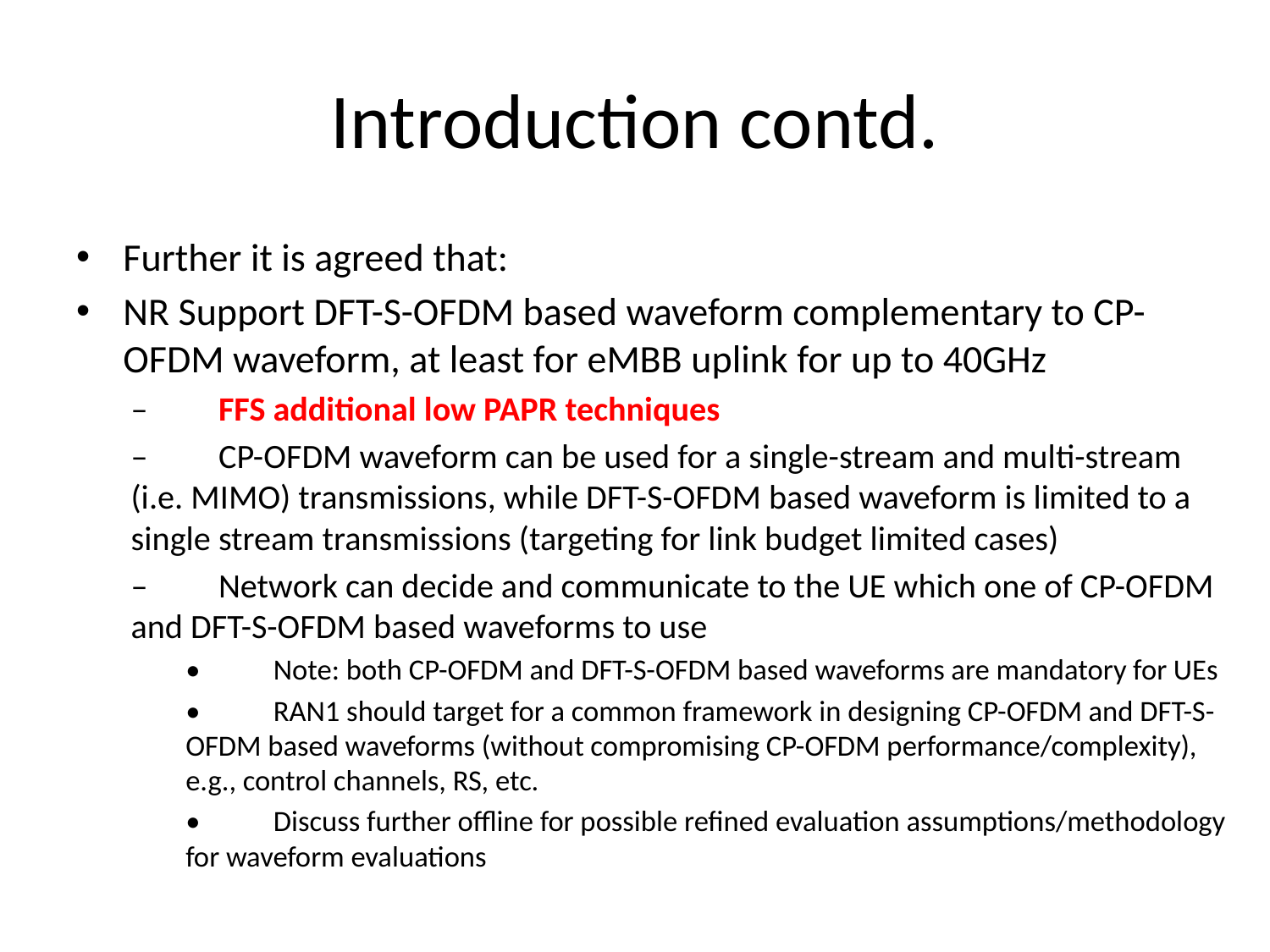

# Introduction contd.
Further it is agreed that:
NR Support DFT-S-OFDM based waveform complementary to CP-OFDM waveform, at least for eMBB uplink for up to 40GHz
–	FFS additional low PAPR techniques
–	CP-OFDM waveform can be used for a single-stream and multi-stream (i.e. MIMO) transmissions, while DFT-S-OFDM based waveform is limited to a single stream transmissions (targeting for link budget limited cases)
–	Network can decide and communicate to the UE which one of CP-OFDM and DFT-S-OFDM based waveforms to use
•	Note: both CP-OFDM and DFT-S-OFDM based waveforms are mandatory for UEs
•	RAN1 should target for a common framework in designing CP-OFDM and DFT-S-OFDM based waveforms (without compromising CP-OFDM performance/complexity), e.g., control channels, RS, etc.
•	Discuss further offline for possible refined evaluation assumptions/methodology for waveform evaluations